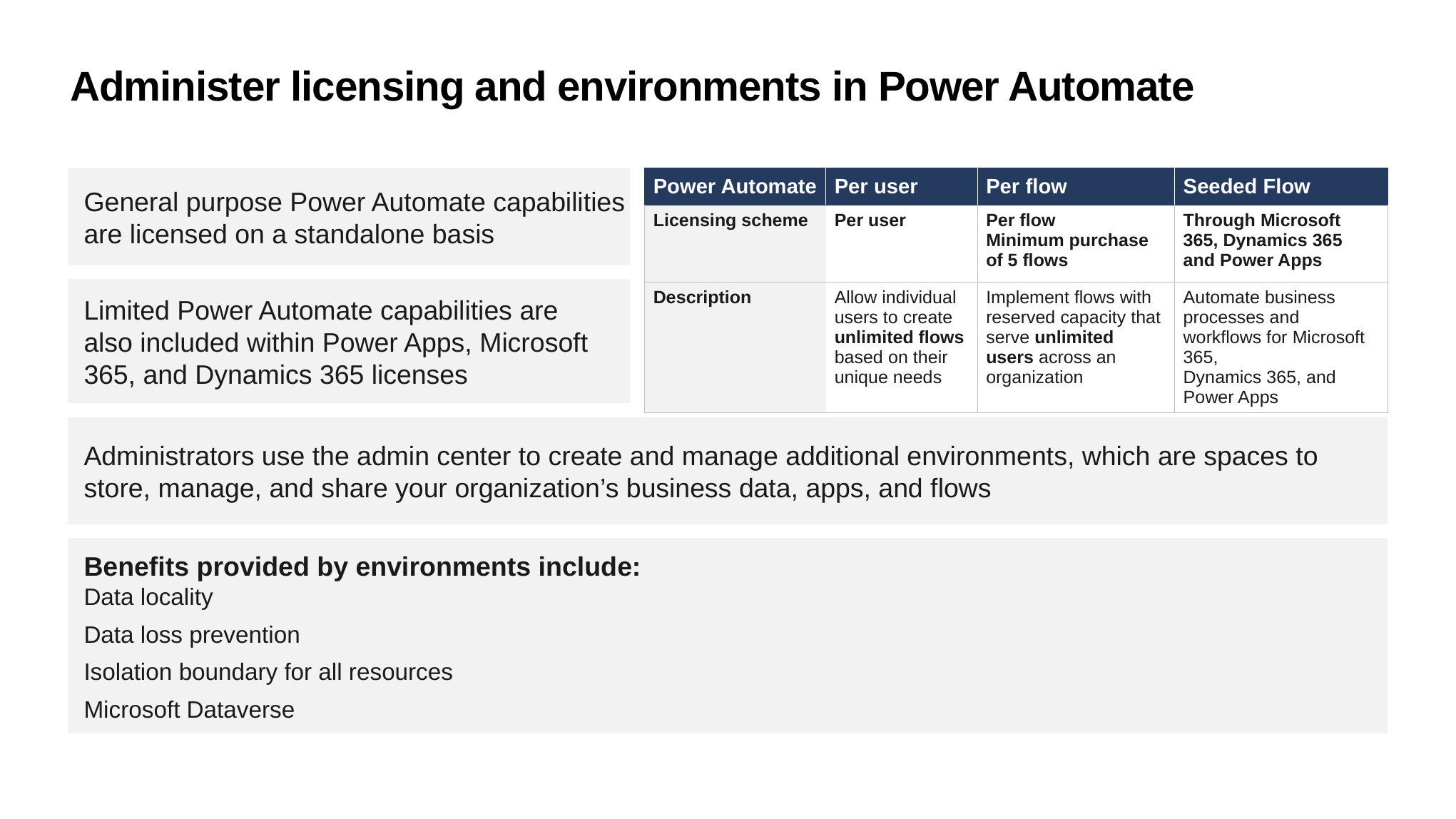

# Administer licensing and environments in Power Automate
| Power Automate | Per user | Per flow | Seeded Flow |
| --- | --- | --- | --- |
| Licensing scheme | Per user | Per flow Minimum purchase of 5 flows | Through Microsoft 365, Dynamics 365 and Power Apps |
| Description | Allow individual users to create unlimited flows based on their unique needs | Implement flows with reserved capacity that serve unlimited users across an organization | Automate business processes and workflows for Microsoft 365, Dynamics 365, and Power Apps |
General purpose Power Automate capabilities are licensed on a standalone basis
Limited Power Automate capabilities are also included within Power Apps, Microsoft 365, and Dynamics 365 licenses
Administrators use the admin center to create and manage additional environments, which are spaces to store, manage, and share your organization’s business data, apps, and flows
Benefits provided by environments include:
Data locality
Data loss prevention
Isolation boundary for all resources
Microsoft Dataverse